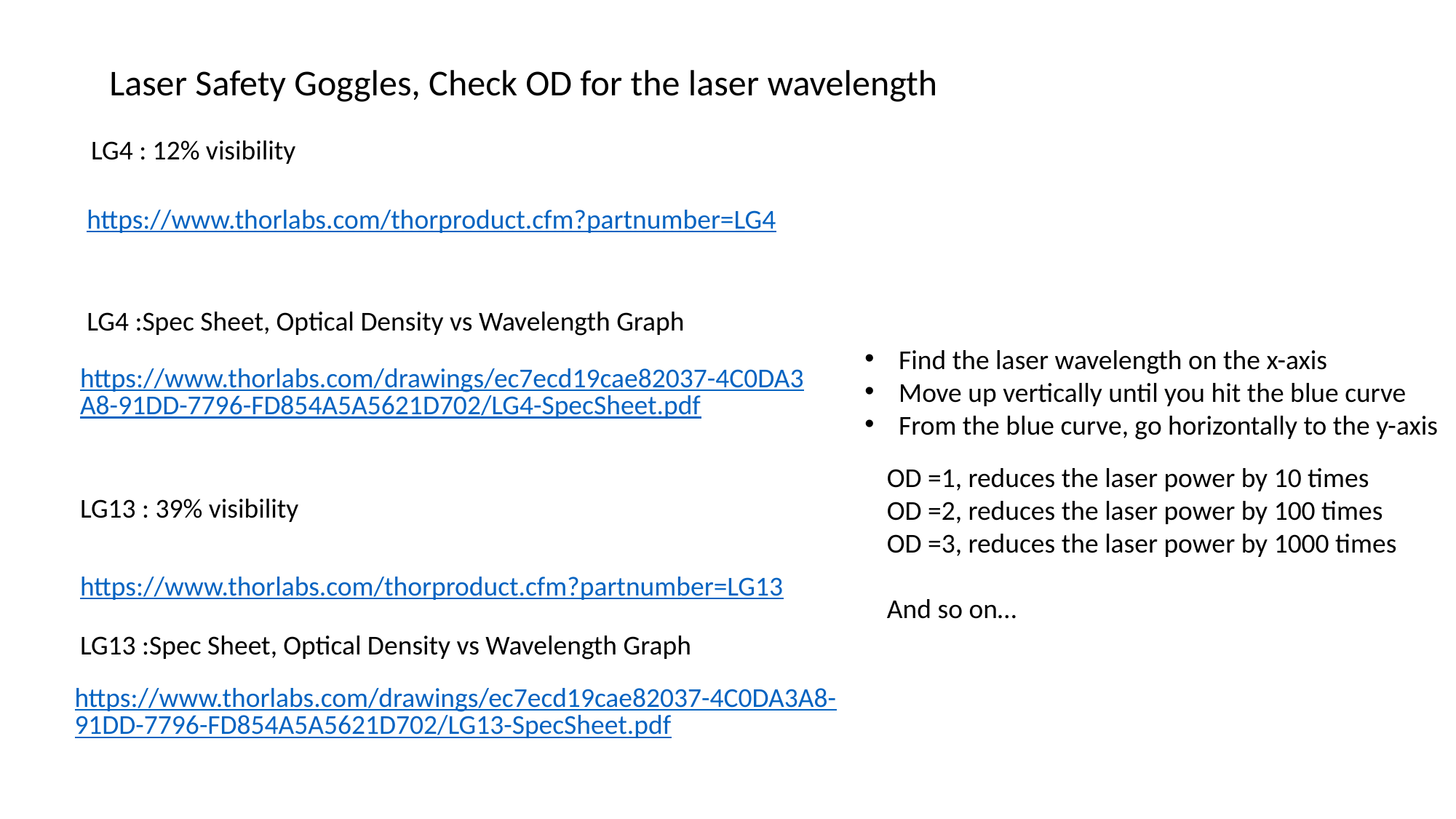

Laser Safety Goggles, Check OD for the laser wavelength
LG4 : 12% visibility
https://www.thorlabs.com/thorproduct.cfm?partnumber=LG4
LG4 :Spec Sheet, Optical Density vs Wavelength Graph
Find the laser wavelength on the x-axis
Move up vertically until you hit the blue curve
From the blue curve, go horizontally to the y-axis
https://www.thorlabs.com/drawings/ec7ecd19cae82037-4C0DA3A8-91DD-7796-FD854A5A5621D702/LG4-SpecSheet.pdf

OD =1, reduces the laser power by 10 times
OD =2, reduces the laser power by 100 times
OD =3, reduces the laser power by 1000 times

And so on…

LG13 : 39% visibility
https://www.thorlabs.com/thorproduct.cfm?partnumber=LG13

LG13 :Spec Sheet, Optical Density vs Wavelength Graph
https://www.thorlabs.com/drawings/ec7ecd19cae82037-4C0DA3A8-91DD-7796-FD854A5A5621D702/LG13-SpecSheet.pdf